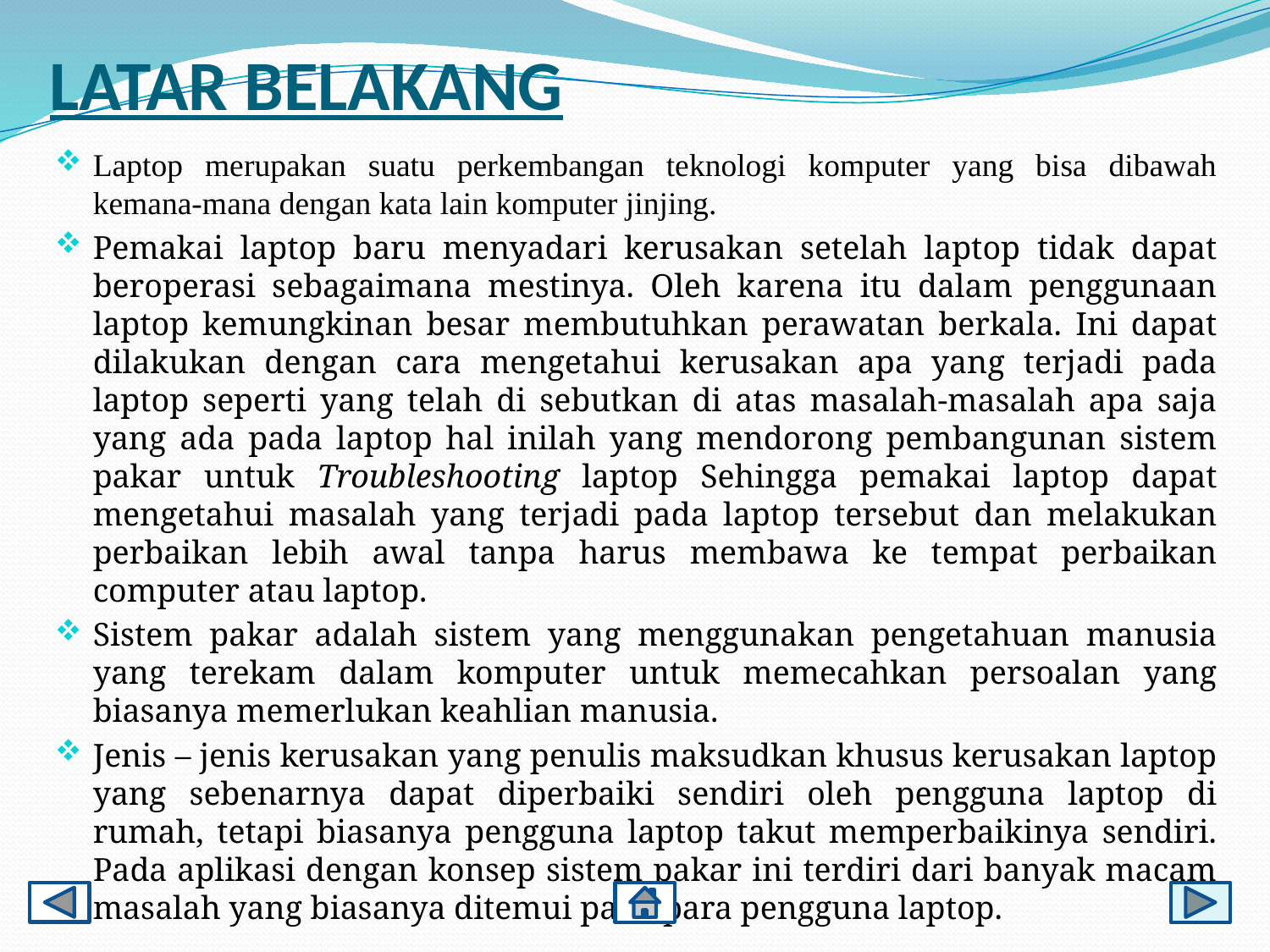

# LATAR BELAKANG
Laptop merupakan suatu perkembangan teknologi komputer yang bisa dibawah kemana-mana dengan kata lain komputer jinjing.
Pemakai laptop baru menyadari kerusakan setelah laptop tidak dapat beroperasi sebagaimana mestinya. Oleh karena itu dalam penggunaan laptop kemungkinan besar membutuhkan perawatan berkala. Ini dapat dilakukan dengan cara mengetahui kerusakan apa yang terjadi pada laptop seperti yang telah di sebutkan di atas masalah-masalah apa saja yang ada pada laptop hal inilah yang mendorong pembangunan sistem pakar untuk Troubleshooting laptop Sehingga pemakai laptop dapat mengetahui masalah yang terjadi pada laptop tersebut dan melakukan perbaikan lebih awal tanpa harus membawa ke tempat perbaikan computer atau laptop.
Sistem pakar adalah sistem yang menggunakan pengetahuan manusia yang terekam dalam komputer untuk memecahkan persoalan yang biasanya memerlukan keahlian manusia.
Jenis – jenis kerusakan yang penulis maksudkan khusus kerusakan laptop yang sebenarnya dapat diperbaiki sendiri oleh pengguna laptop di rumah, tetapi biasanya pengguna laptop takut memperbaikinya sendiri. Pada aplikasi dengan konsep sistem pakar ini terdiri dari banyak macam masalah yang biasanya ditemui pada para pengguna laptop.